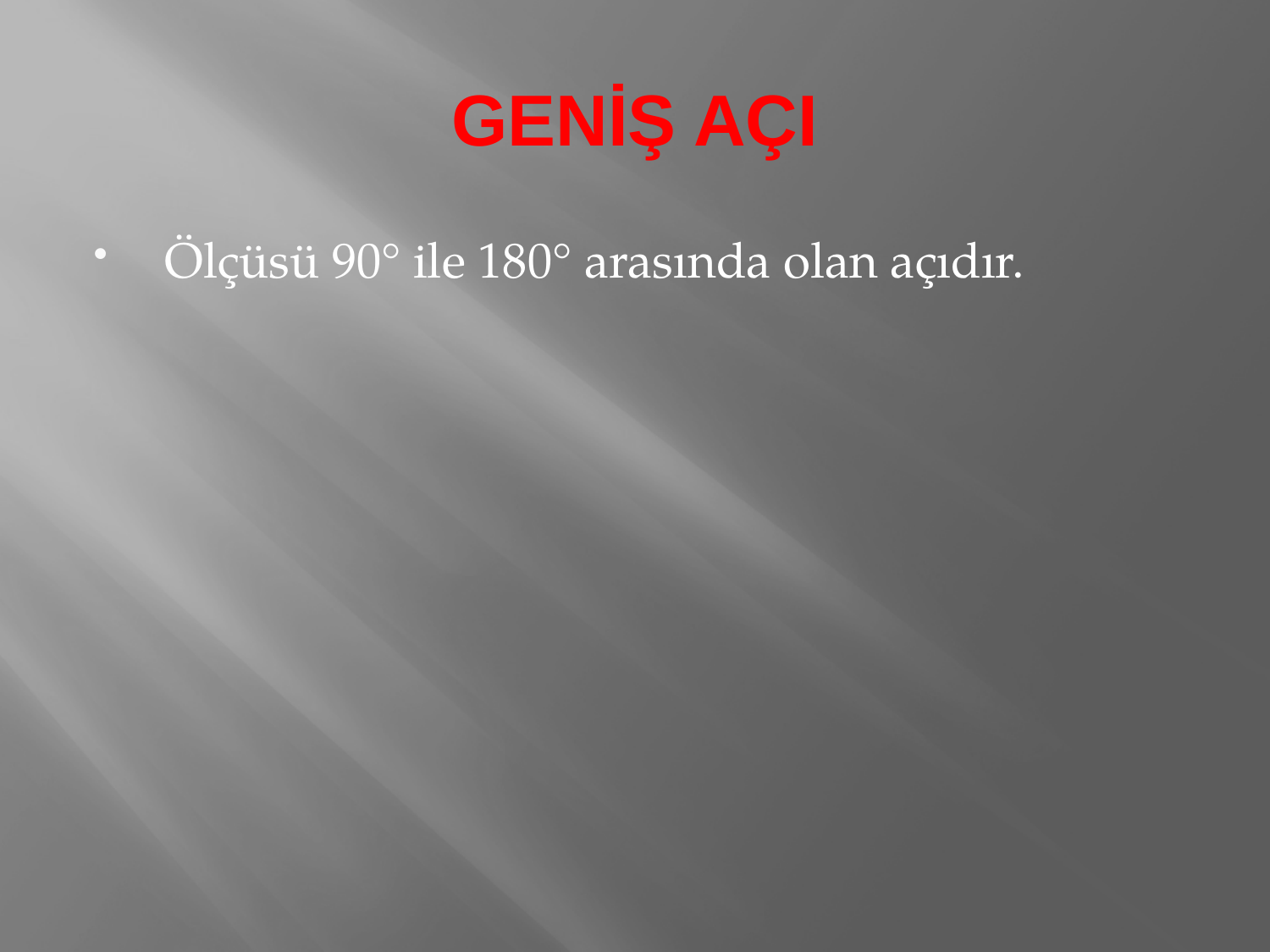

# GENİŞ AÇI
 Ölçüsü 90° ile 180° arasında olan açıdır.